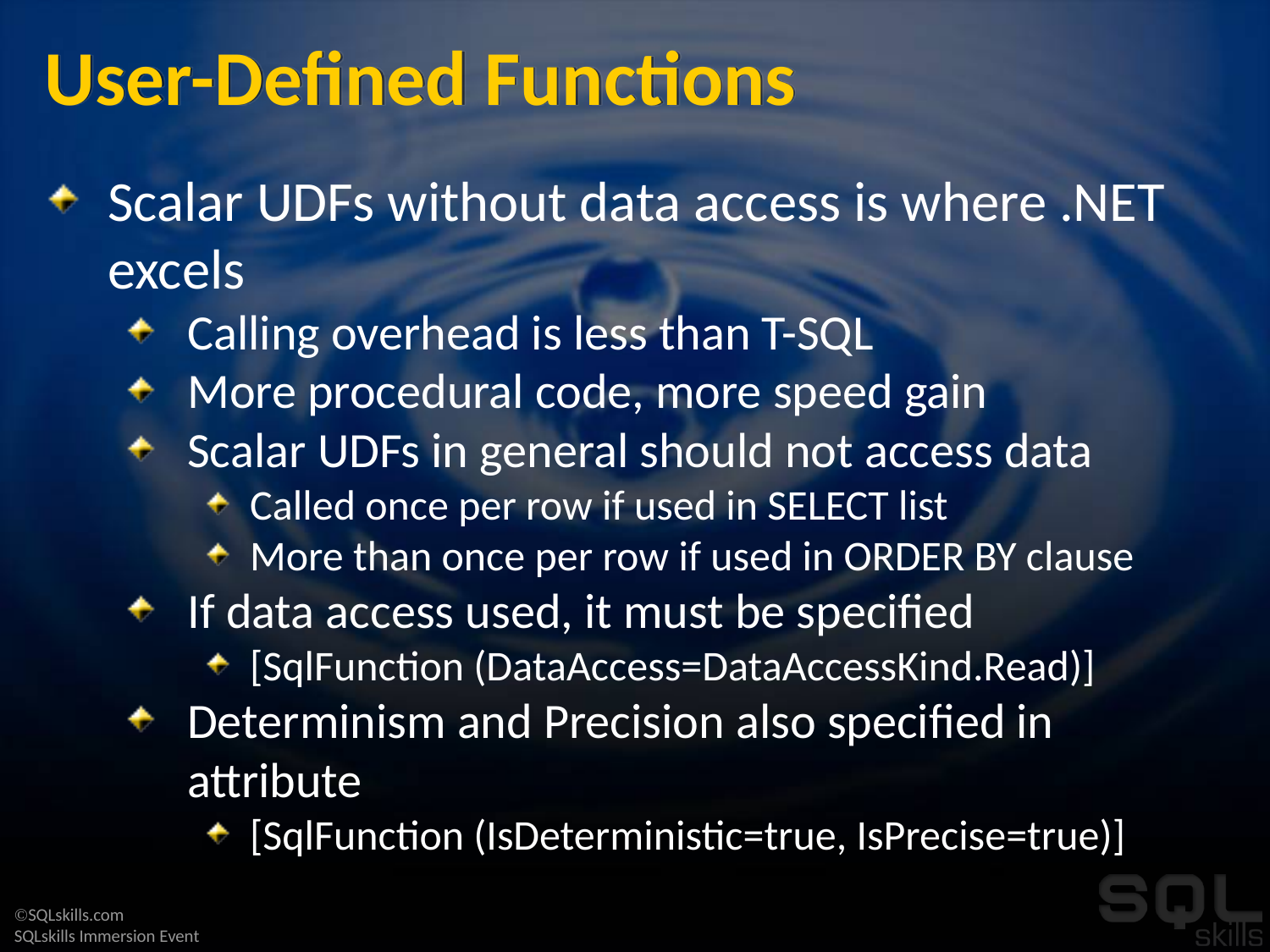

# User-Defined Functions
Scalar UDFs without data access is where .NET excels
Calling overhead is less than T-SQL
More procedural code, more speed gain
Scalar UDFs in general should not access data
Called once per row if used in SELECT list
More than once per row if used in ORDER BY clause
If data access used, it must be specified
[SqlFunction (DataAccess=DataAccessKind.Read)]
Determinism and Precision also specified in attribute
[SqlFunction (IsDeterministic=true, IsPrecise=true)]